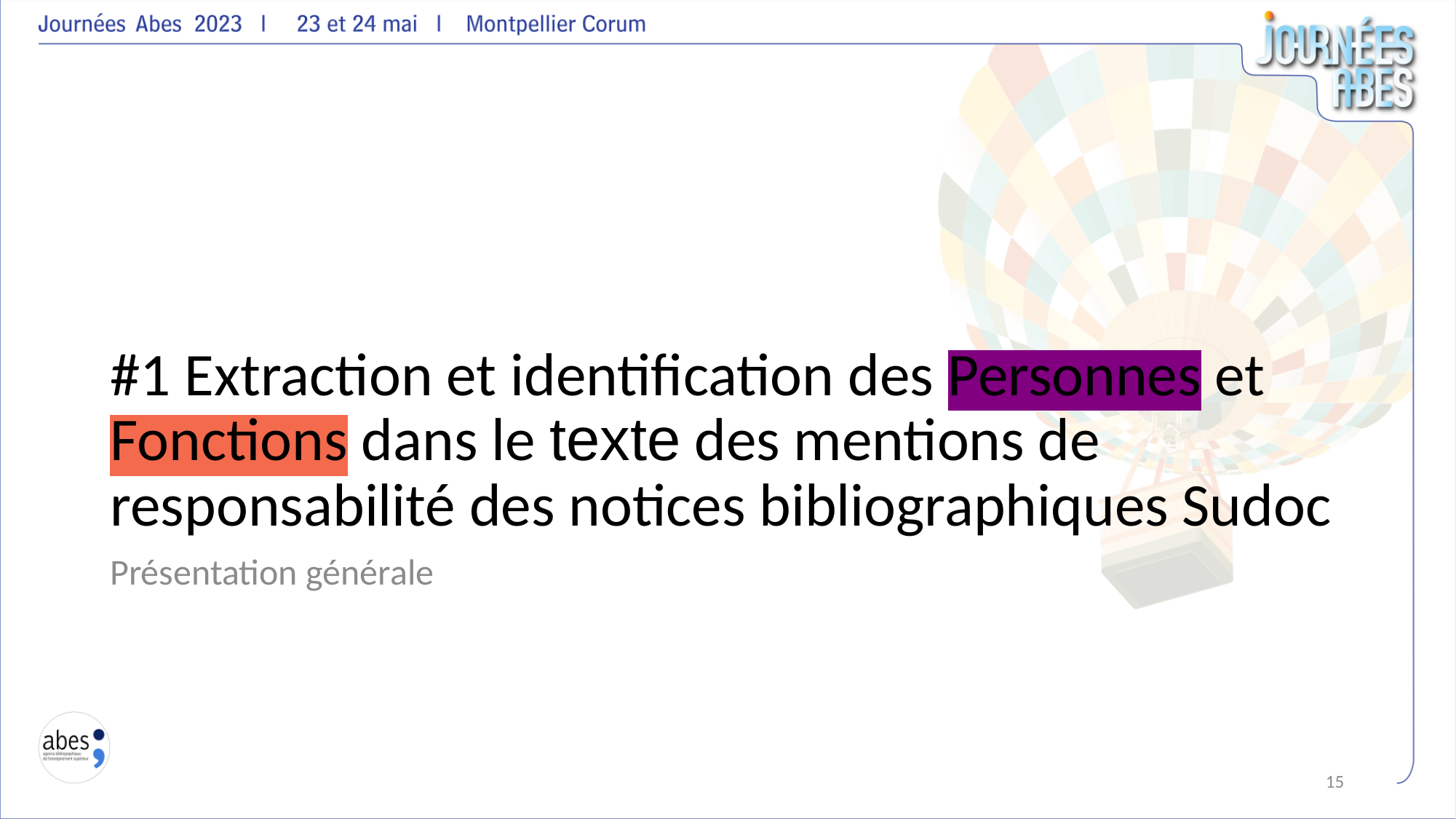

# #1 Extraction et identification des Personnes et Fonctions dans le texte des mentions de responsabilité des notices bibliographiques Sudoc
Présentation générale

15